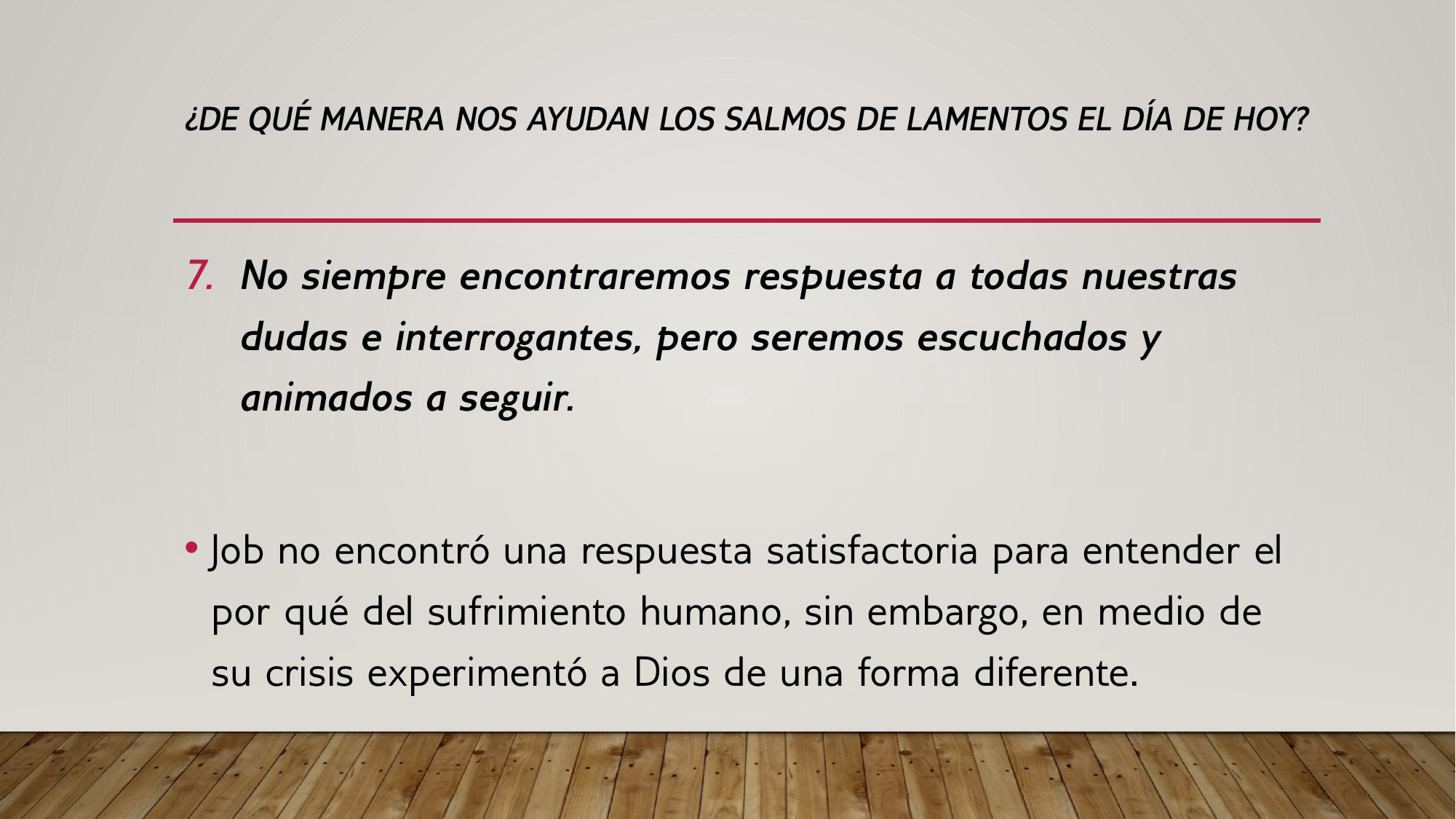

# ¿De qué manera nos ayudan los salmos de lamentos el día de hoy?
No siempre encontraremos respuesta a todas nuestras dudas e interrogantes, pero seremos escuchados y animados a seguir.

Job no encontró una respuesta satisfactoria para entender el por qué del sufrimiento humano, sin embargo, en medio de su crisis experimentó a Dios de una forma diferente.